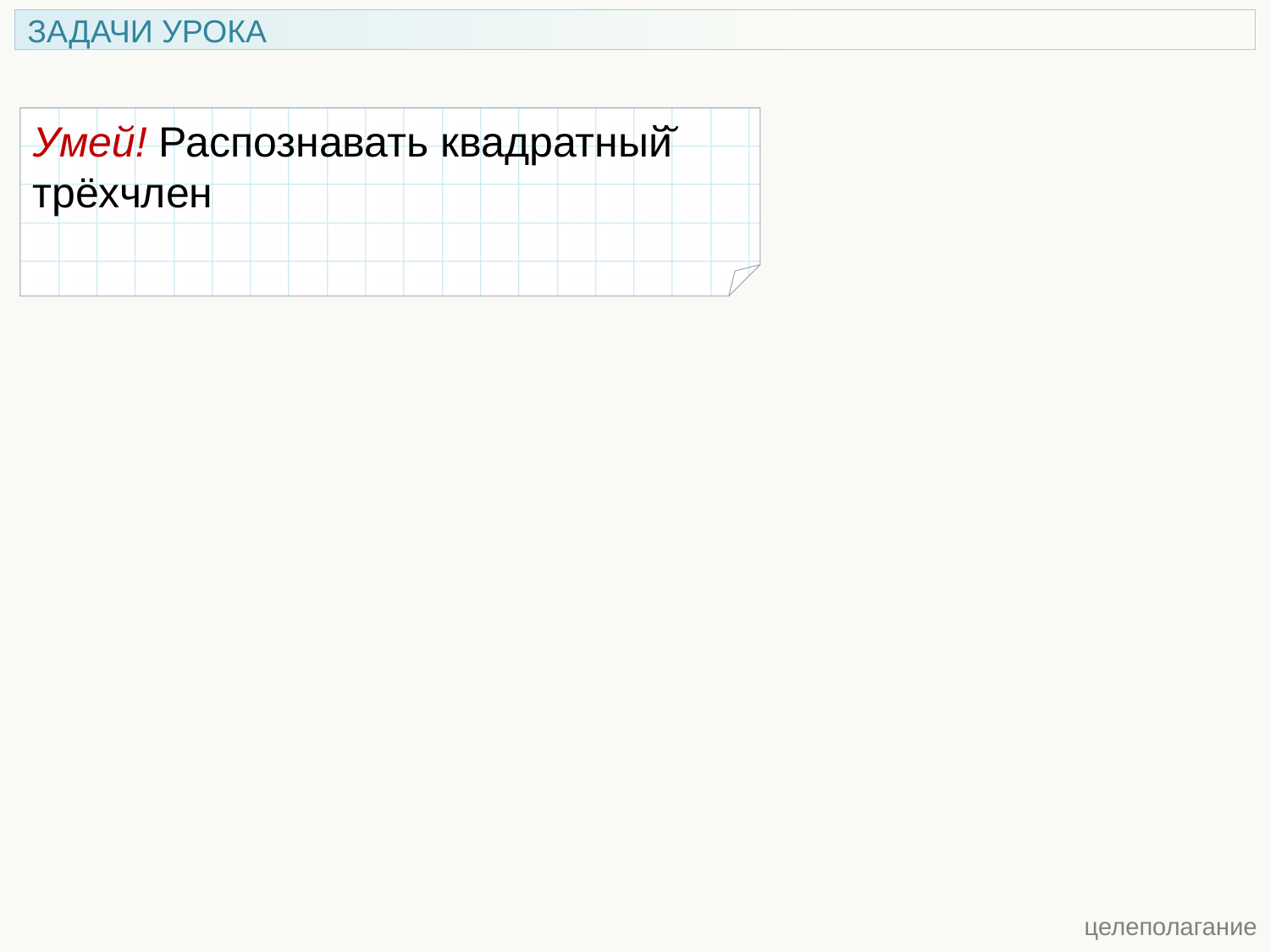

ЗАДАЧИ УРОКА

Умей! Распознавать квадратный̆ трёхчлен
  целеполагание